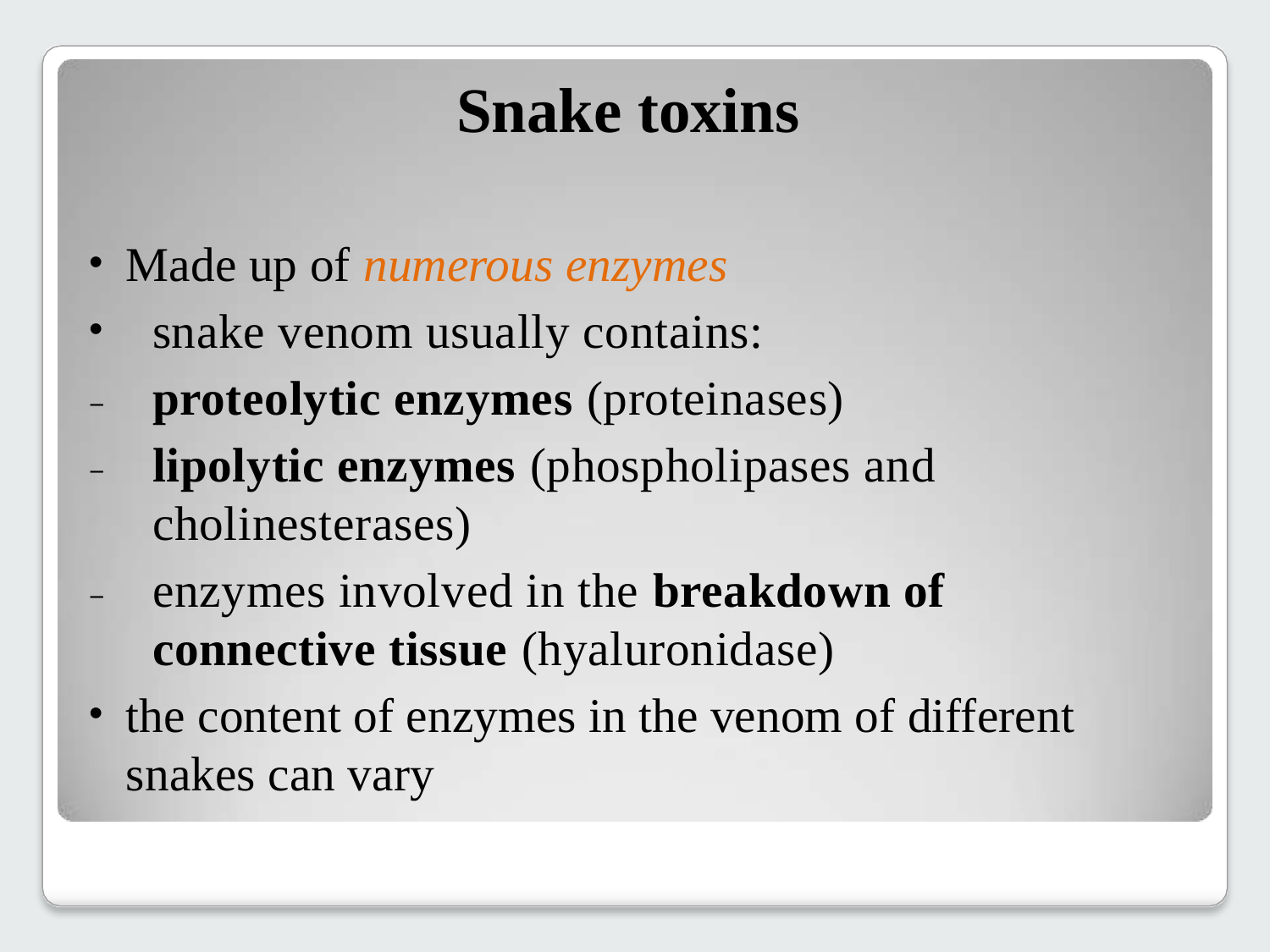

# Snake toxins
Made up of numerous enzymes
snake venom usually contains:
proteolytic enzymes (proteinases)
lipolytic enzymes (phospholipases and cholinesterases)
enzymes involved in the breakdown of connective tissue (hyaluronidase)
the content of enzymes in the venom of different snakes can vary